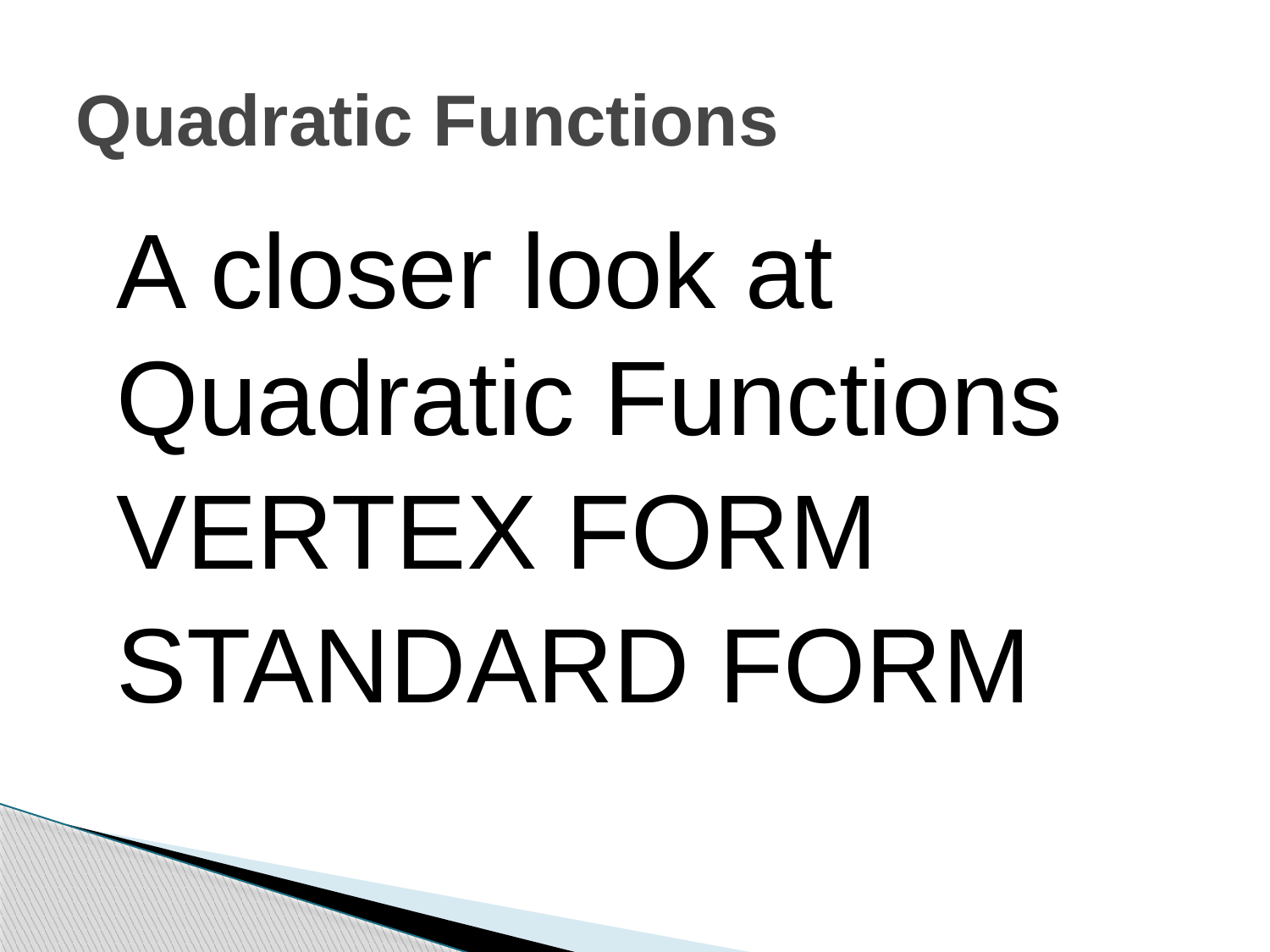

# Quadratic Functions
	A closer look at Quadratic Functions
	VERTEX FORM
	STANDARD FORM